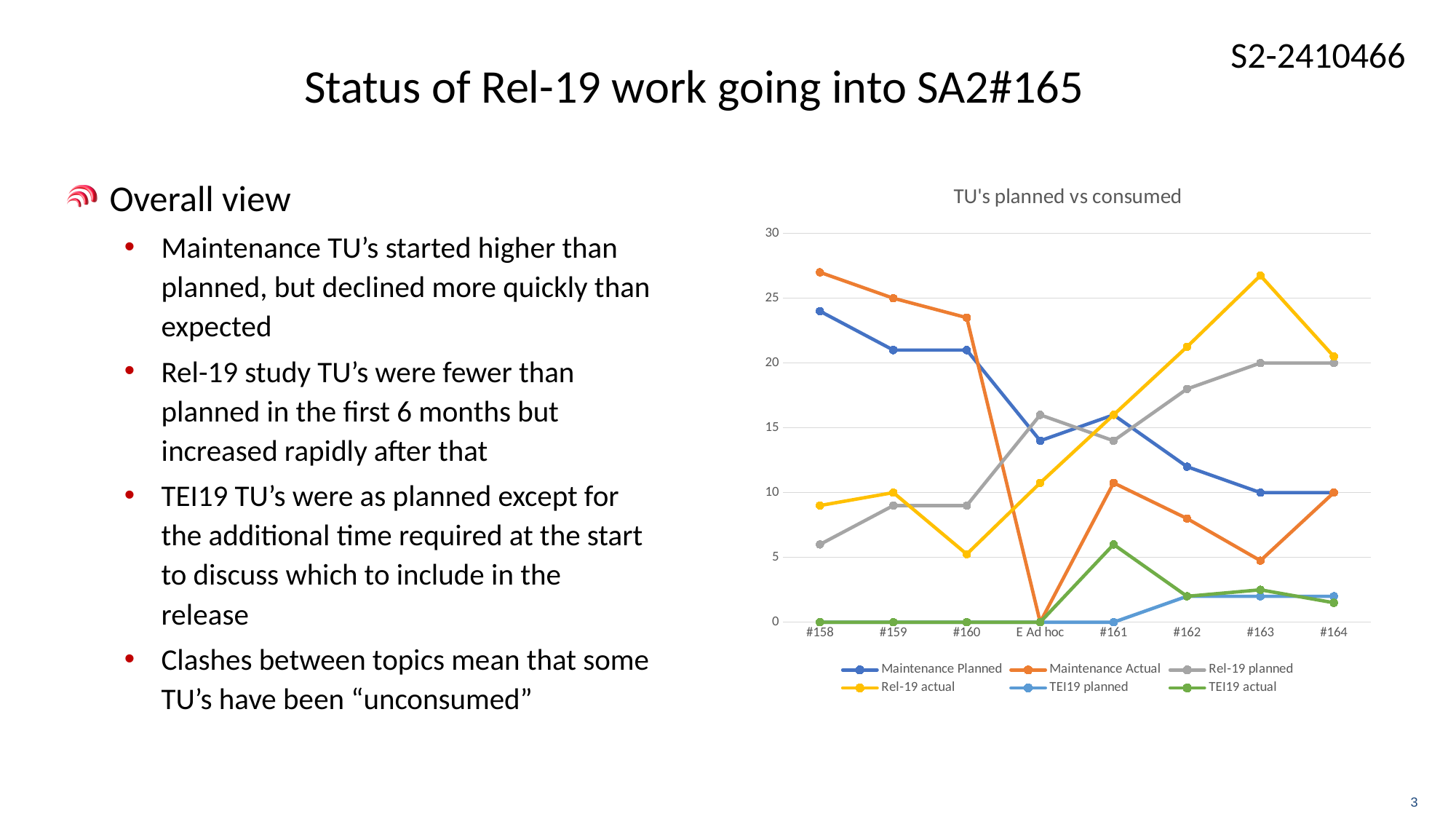

# Status of Rel-19 work going into SA2#165
Overall view
Maintenance TU’s started higher than planned, but declined more quickly than expected
Rel-19 study TU’s were fewer than planned in the first 6 months but increased rapidly after that
TEI19 TU’s were as planned except for the additional time required at the start to discuss which to include in the release
Clashes between topics mean that some TU’s have been “unconsumed”

### Chart: TU's planned vs consumed

| Category | Maintenance Planned | Maintenance Actual | Rel-19 planned | Rel-19 actual | TEI19 planned | TEI19 actual |
|---|---|---|---|---|---|---|
| #158 | 24.0 | 27.0 | 6.0 | 9.0 | 0.0 | 0.0 |
| #159 | 21.0 | 25.0 | 9.0 | 10.0 | 0.0 | 0.0 |
| #160 | 21.0 | 23.5 | 9.0 | 5.25 | 0.0 | 0.0 |
| E Ad hoc | 14.0 | 0.0 | 16.0 | 10.75 | 0.0 | 0.0 |
| #161 | 16.0 | 10.75 | 14.0 | 16.0 | 0.0 | 6.0 |
| #162 | 12.0 | 8.0 | 18.0 | 21.25 | 2.0 | 2.0 |
| #163 | 10.0 | 4.75 | 20.0 | 26.75 | 2.0 | 2.5 |
| #164 | 10.0 | 10.0 | 20.0 | 20.5 | 2.0 | 1.5 |